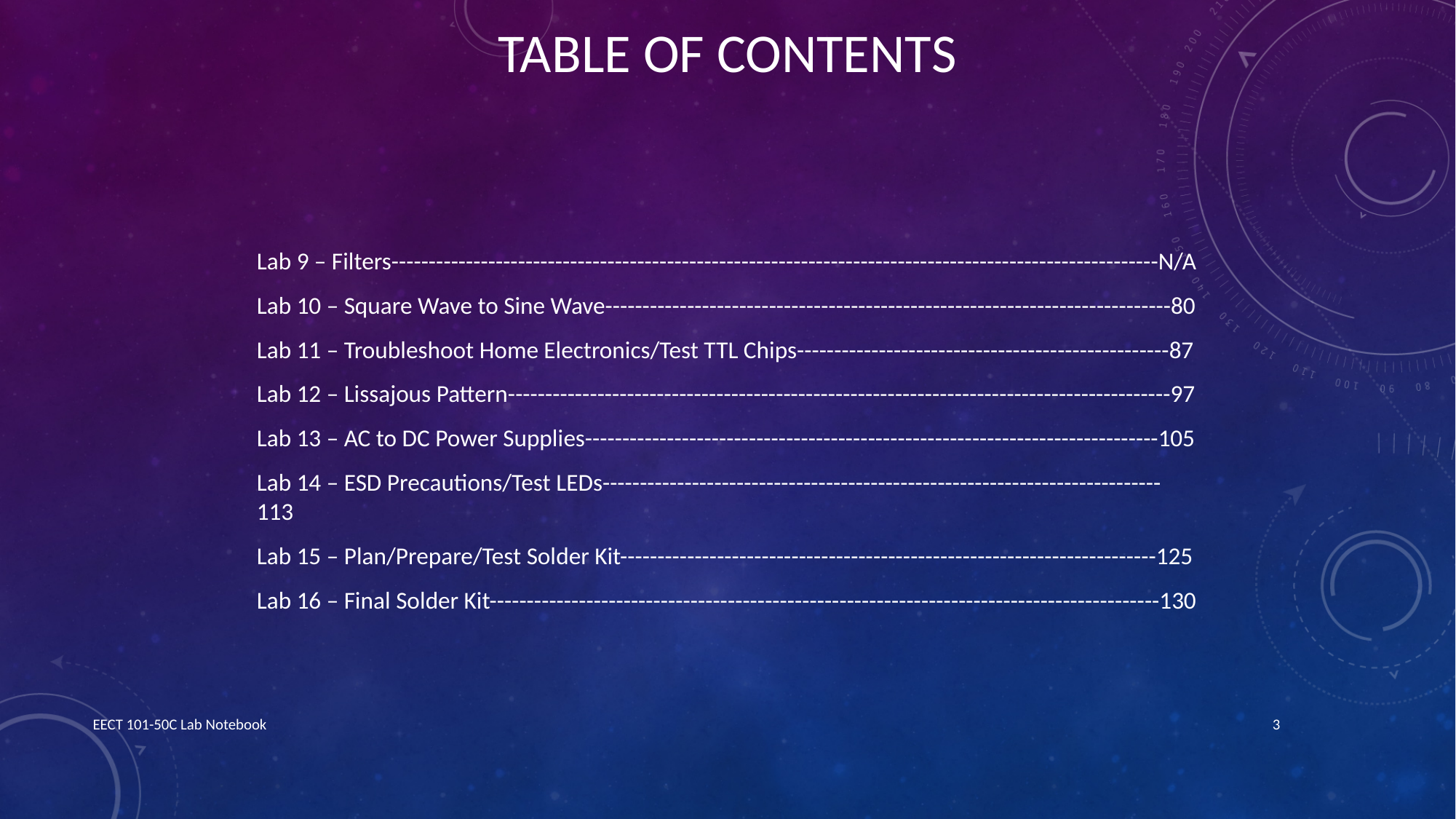

# Table of Contents
Lab 9 – Filters-------------------------------------------------------------------------------------------------------N/A
Lab 10 – Square Wave to Sine Wave----------------------------------------------------------------------------80
Lab 11 – Troubleshoot Home Electronics/Test TTL Chips--------------------------------------------------87
Lab 12 – Lissajous Pattern-----------------------------------------------------------------------------------------97
Lab 13 – AC to DC Power Supplies-----------------------------------------------------------------------------105
Lab 14 – ESD Precautions/Test LEDs---------------------------------------------------------------------------113
Lab 15 – Plan/Prepare/Test Solder Kit------------------------------------------------------------------------125
Lab 16 – Final Solder Kit------------------------------------------------------------------------------------------130

EECT 101-50C Lab Notebook
3